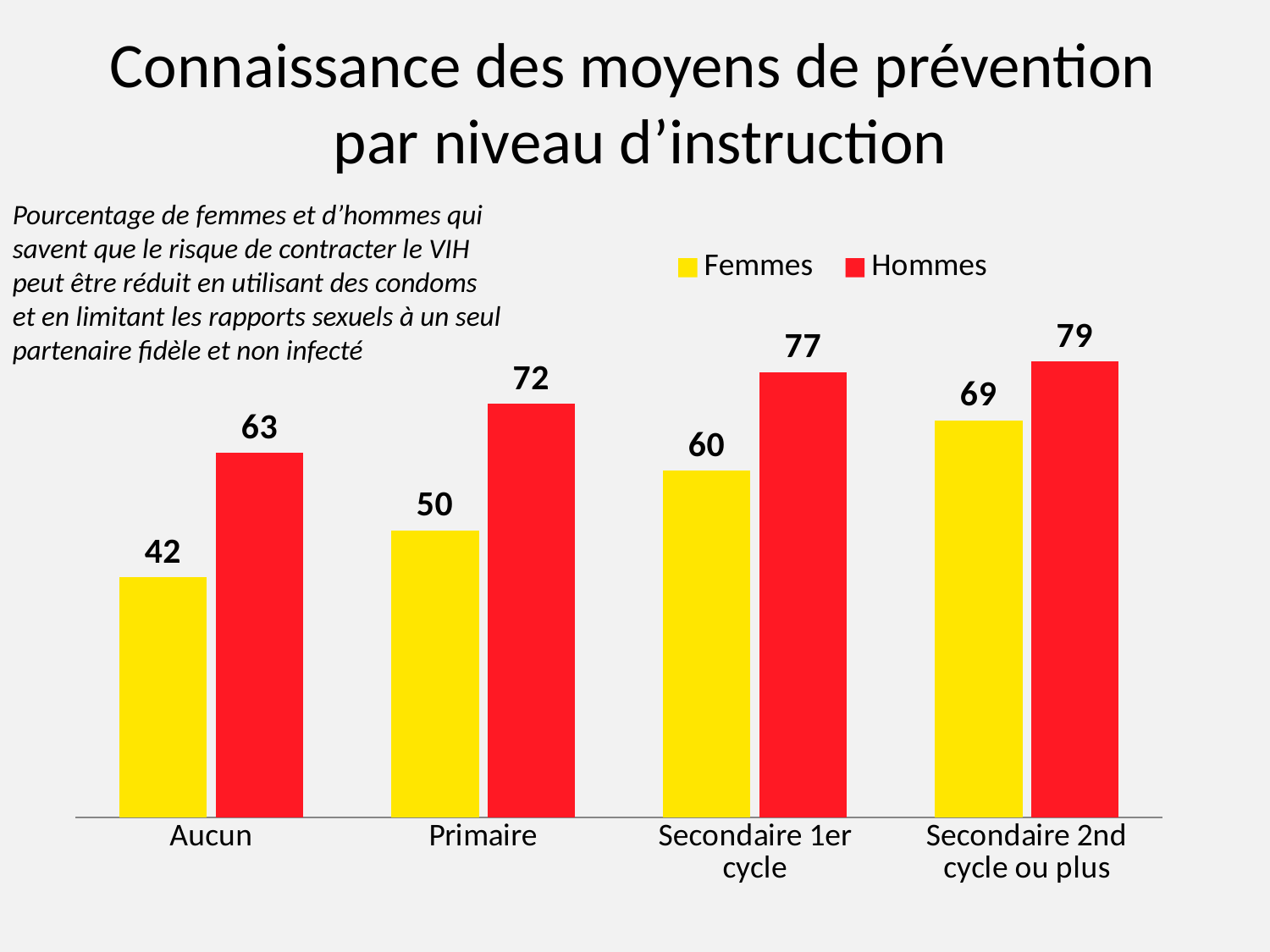

# Connaissance des moyens de prévention par niveau d’instruction
Pourcentage de femmes et d’hommes qui savent que le risque de contracter le VIH peut être réduit en utilisant des condoms et en limitant les rapports sexuels à un seul partenaire fidèle et non infecté

### Chart

| Category | Femmes | Hommes |
|---|---|---|
| Aucun | 41.7 | 63.4 |
| Primaire | 49.9 | 71.9 |
| Secondaire 1er cycle | 60.3 | 77.4 |
| Secondaire 2nd cycle ou plus | 69.0 | 79.3 |